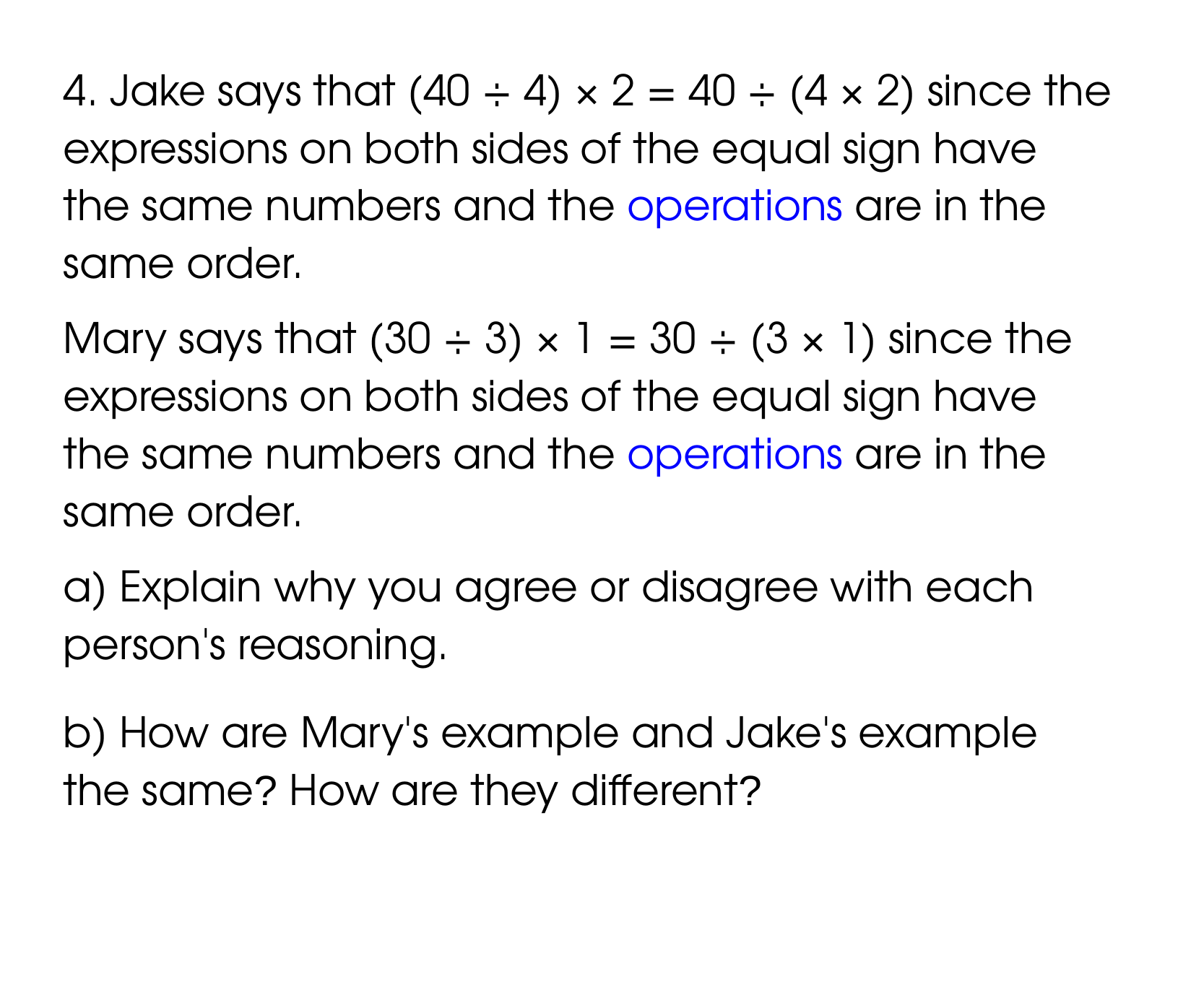

4. Jake says that (40 ÷ 4) × 2 = 40 ÷ (4 × 2) since the expressions on both sides of the equal sign have
the same numbers and the operations are in the same order.
Mary says that (30 ÷ 3) × 1 = 30 ÷ (3 × 1) since the expressions on both sides of the equal sign have
the same numbers and the operations are in the same order.
a) Explain why you agree or disagree with each person's reasoning.
b) How are Mary's example and Jake's example
the same? How are they different?